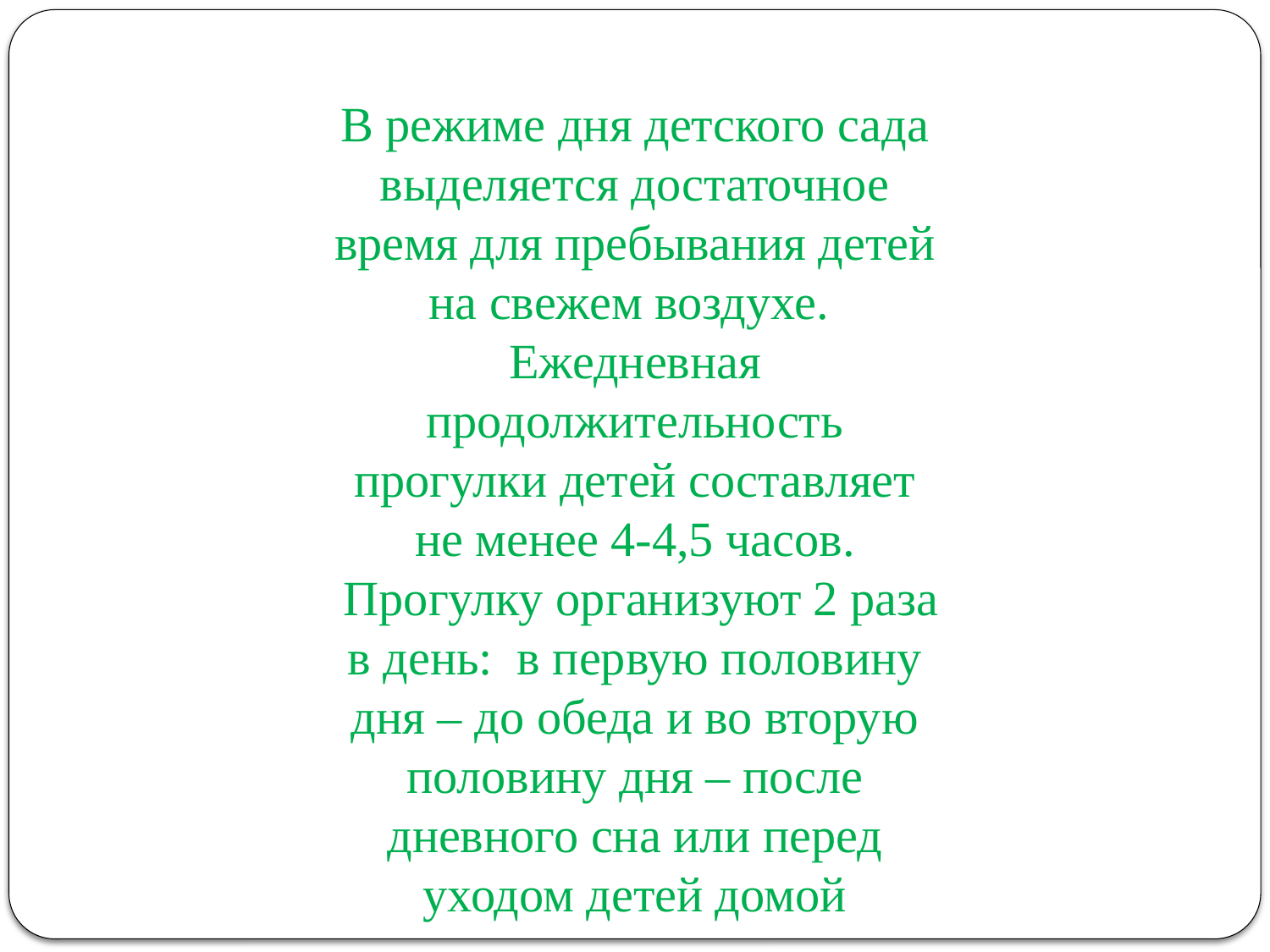

В режиме дня детского сада выделяется достаточное время для пребывания детей на свежем воздухе.
Ежедневная продолжительность прогулки детей составляет не менее 4-4,5 часов.
 Прогулку организуют 2 раза в день:  в первую половину дня – до обеда и во вторую половину дня – после дневного сна или перед уходом детей домой